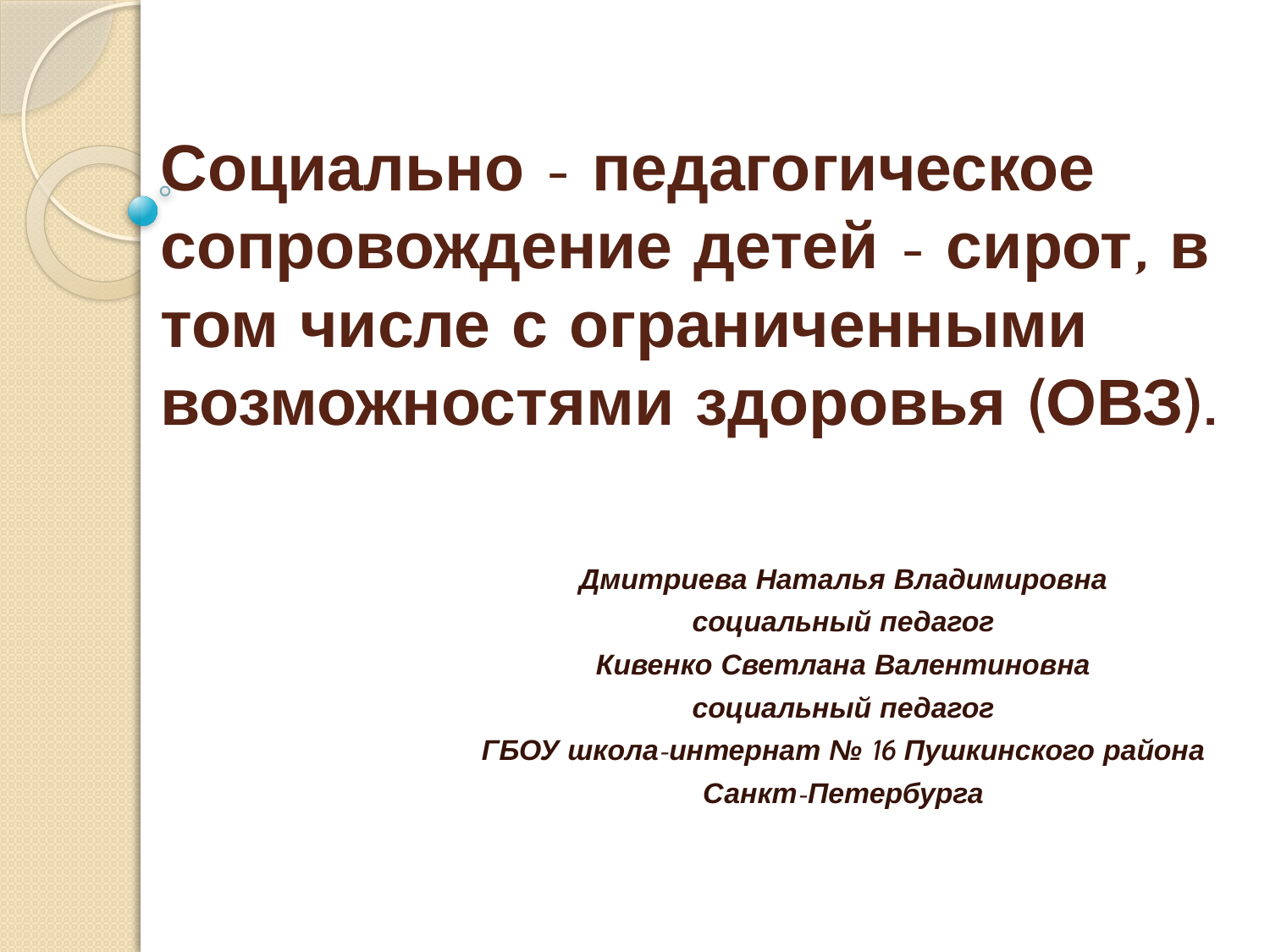

# Социально - педагогическое сопровождение детей - сирот, в том числе с ограниченными возможностями здоровья (ОВЗ).
Дмитриева Наталья Владимировна
социальный педагог
Кивенко Светлана Валентиновна
социальный педагог
ГБОУ школа-интернат № 16 Пушкинского района
Санкт-Петербурга